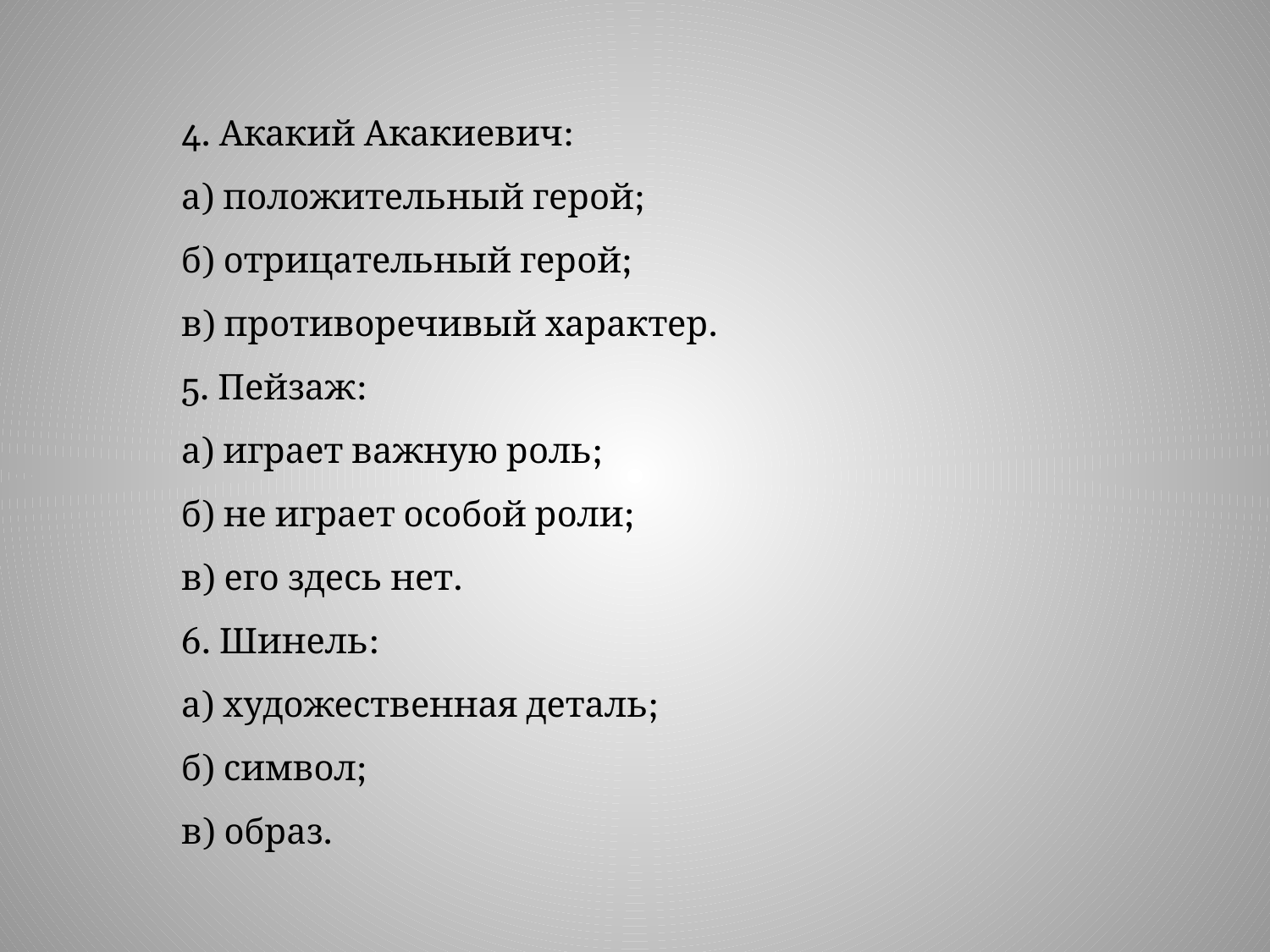

4. Акакий Акакиевич:
а) положительный герой;
б) отрицательный герой;
в) противоречивый характер.
5. Пейзаж:
а) играет важную роль;
б) не играет особой роли;
в) его здесь нет.
6. Шинель:
а) художественная деталь;
б) символ;
в) образ.